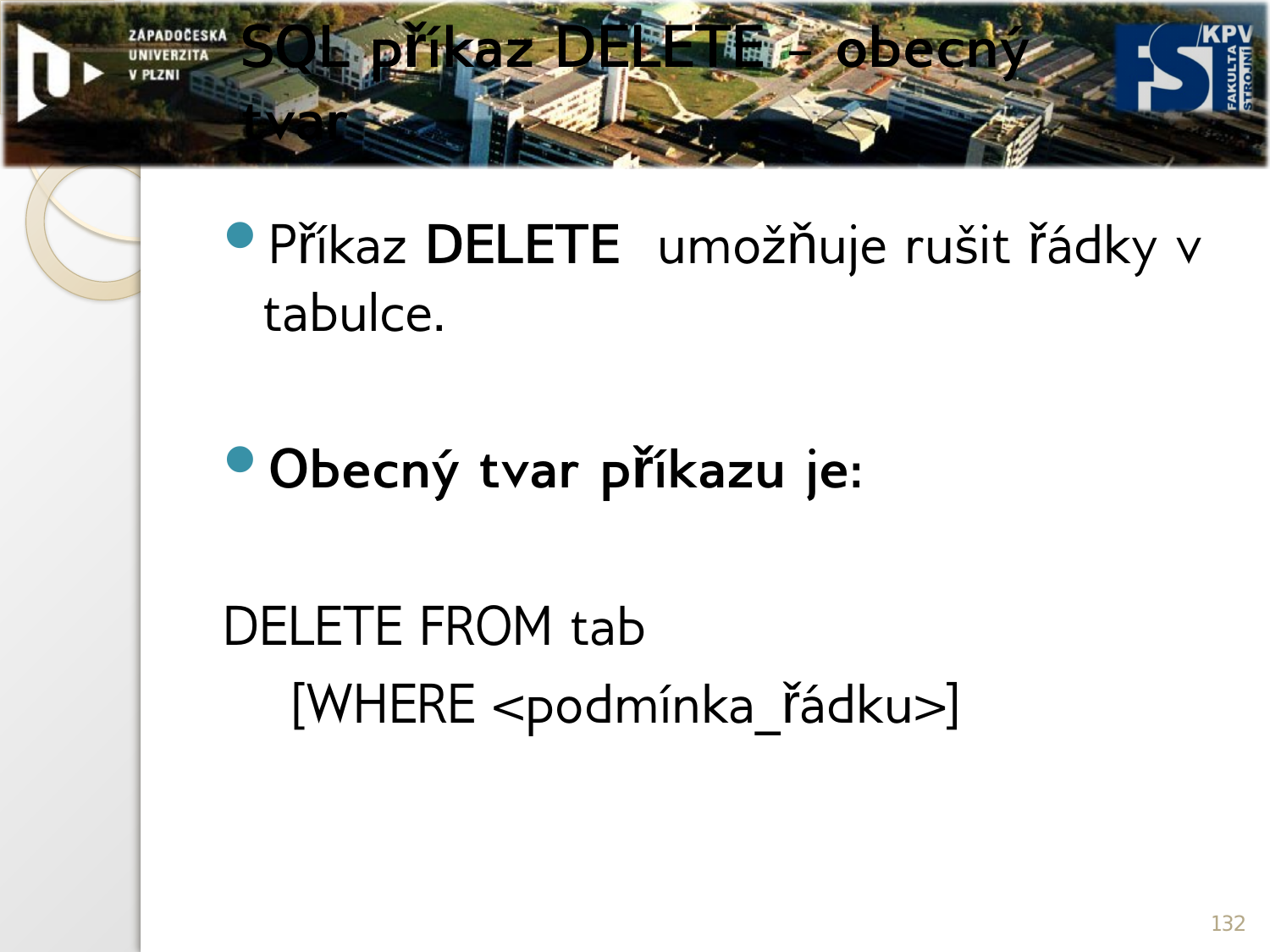

# SQL příkaz DELETE – obecný tvar
Příkaz DELETE  umožňuje rušit řádky v tabulce.

Obecný tvar příkazu je:

DELETE FROM tab
    [WHERE <podmínka_řádku>]
132